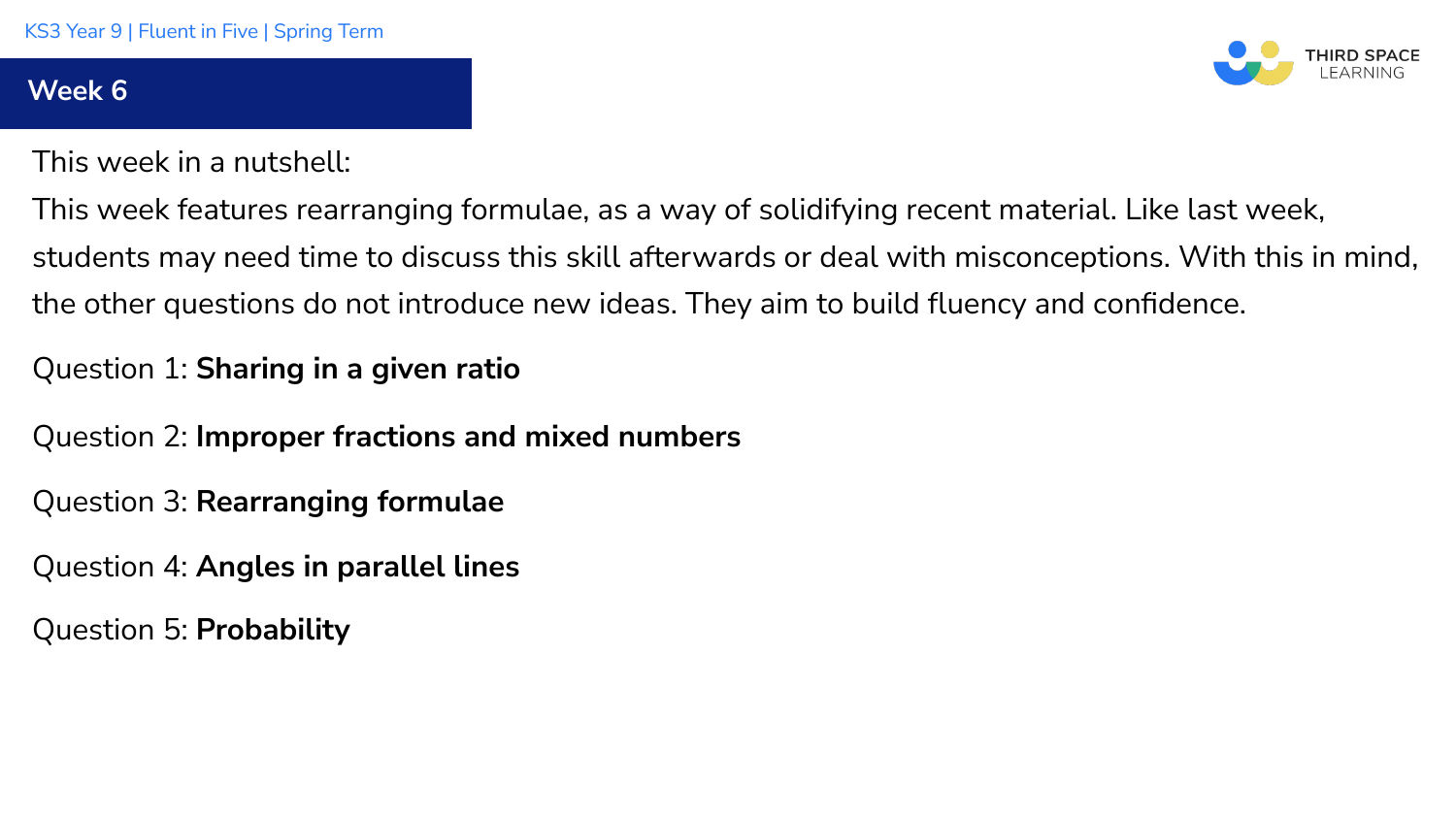

Week 6
| This week in a nutshell: This week features rearranging formulae, as a way of solidifying recent material. Like last week, students may need time to discuss this skill afterwards or deal with misconceptions. With this in mind, the other questions do not introduce new ideas. They aim to build fluency and confidence. |
| --- |
| Question 1: Sharing in a given ratio |
| Question 2: Improper fractions and mixed numbers |
| Question 3: Rearranging formulae |
| Question 4: Angles in parallel lines |
| Question 5: Probability |